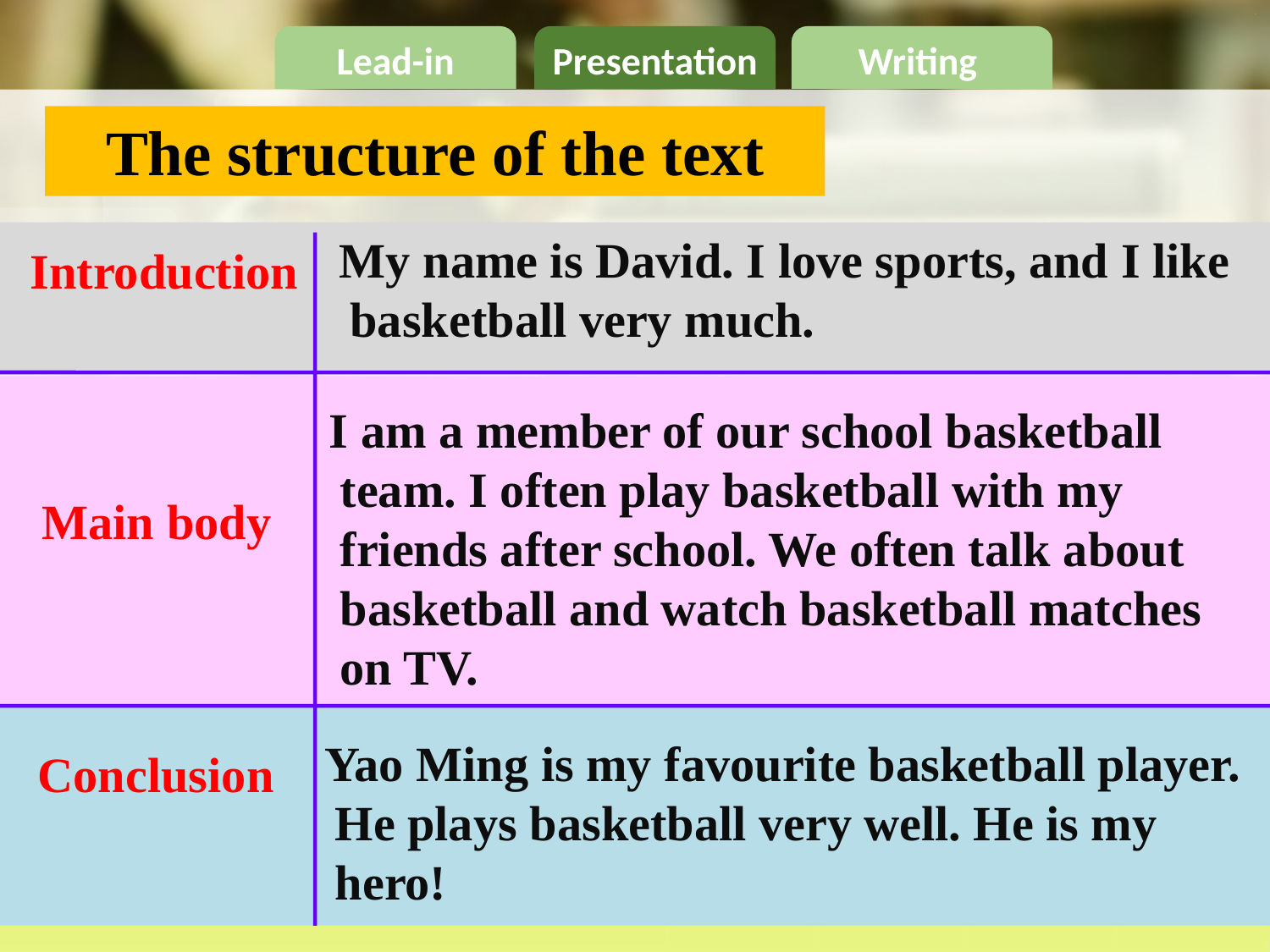

The structure of the text

   My name is David. I love sports, and I like basketball very much.

Introduction

   I am a member of our school basketball team. I often play basketball with my friends after school. We often talk about basketball and watch basketball matches on TV.
Main body

   Yao Ming is my favourite basketball player. He plays basketball very well. He is my hero!
Conclusion